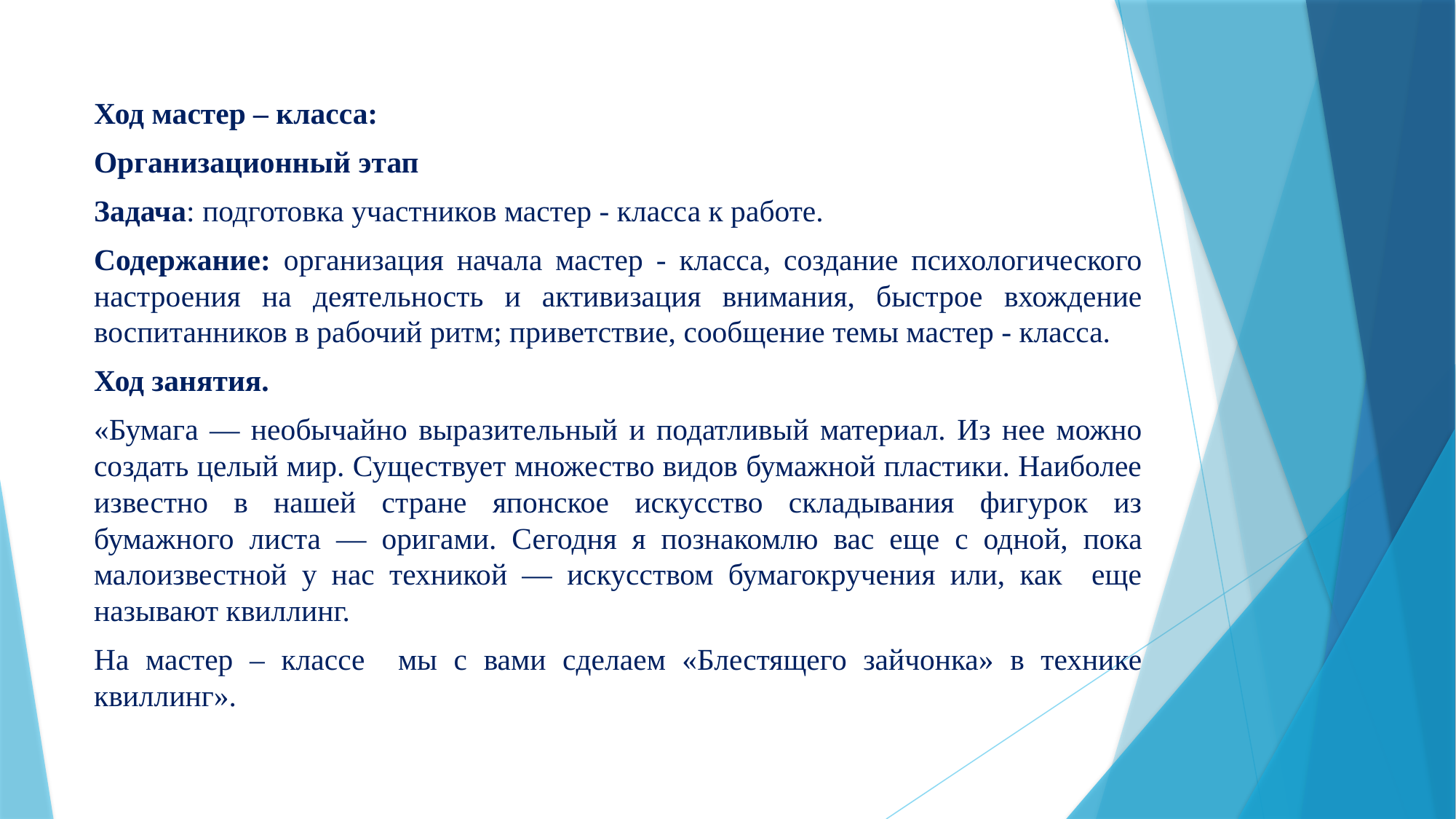

Ход мастер – класса:
Организационный этап
Задача: подготовка участников мастер - класса к работе.
Содержание: организация начала мастер - класса, создание психологического настроения на деятельность и активизация внимания, быстрое вхождение воспитанников в рабочий ритм; приветствие, сообщение темы мастер - класса.
Ход занятия.
«Бумага — необычайно выразительный и податливый материал. Из нее можно создать целый мир. Существует множество видов бумажной пластики. Наиболее известно в нашей стране японское искусство складывания фигурок из бумажного листа — оригами. Сегодня я познакомлю вас еще с одной, пока малоизвестной у нас техникой — искусством бумагокручения или, как  еще называют квиллинг.
На мастер – классе  мы с вами сделаем «Блестящего зайчонка» в технике квиллинг».